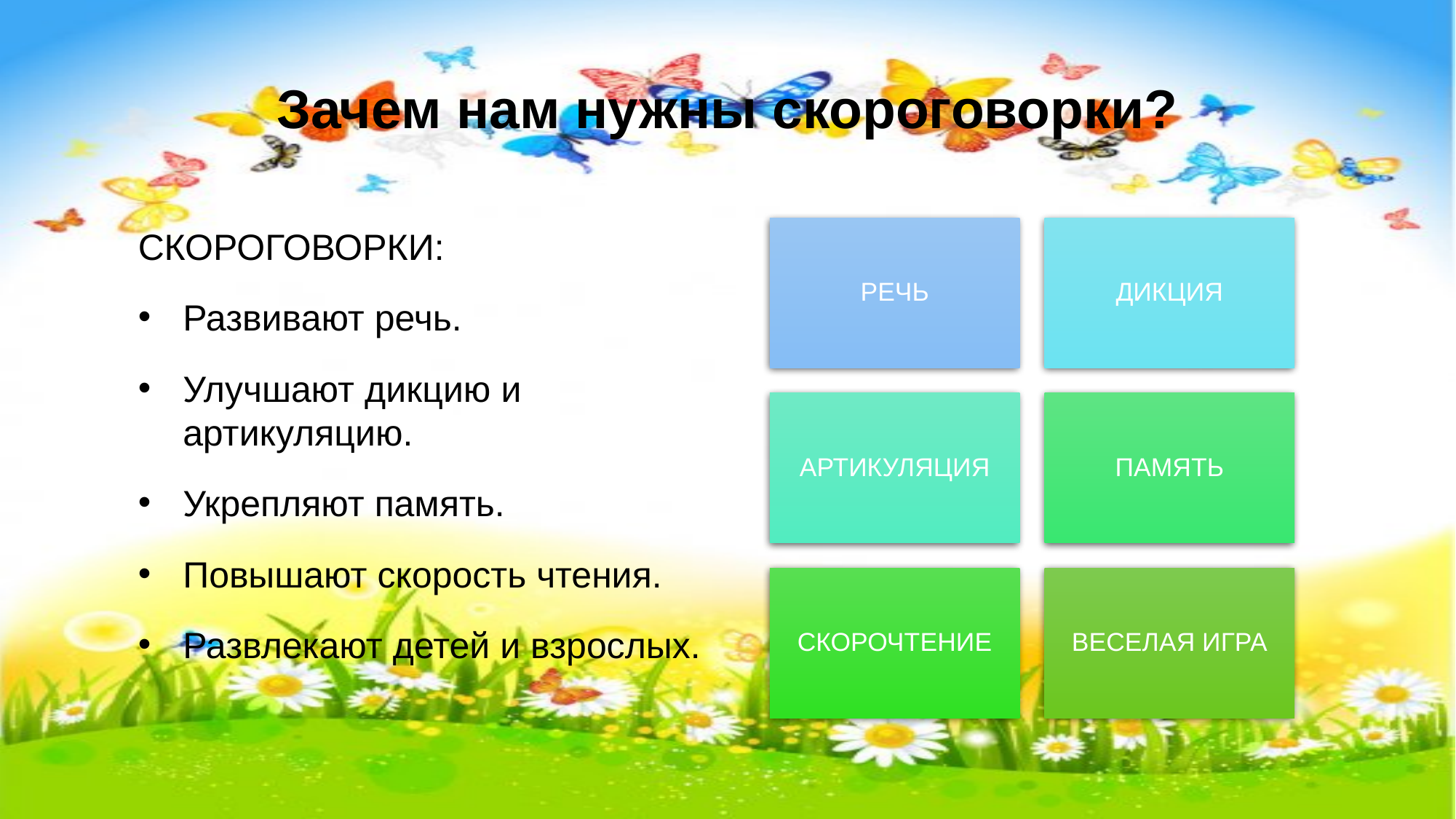

# Зачем нам нужны скороговорки?
СКОРОГОВОРКИ:
Развивают речь.
Улучшают дикцию и артикуляцию.
Укрепляют память.
Повышают скорость чтения.
Развлекают детей и взрослых.

РЕЧЬ
ДИКЦИЯ
АРТИКУЛЯЦИЯ
ПАМЯТЬ
СКОРОЧТЕНИЕ
ВЕСЕЛАЯ ИГРА